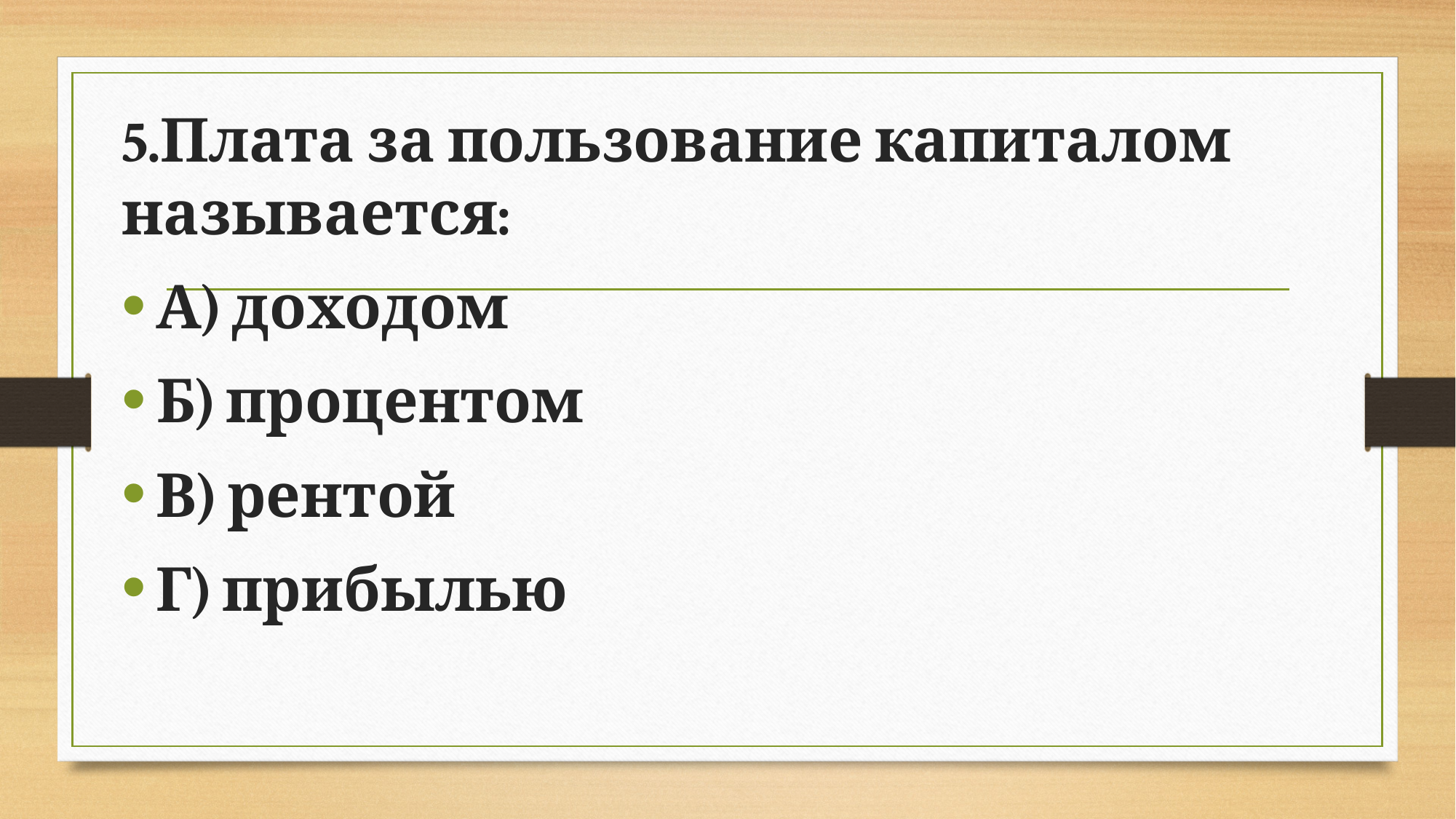

5.Плата за пользование капиталом называется:
А) доходом
Б) процентом
В) рентой
Г) прибылью